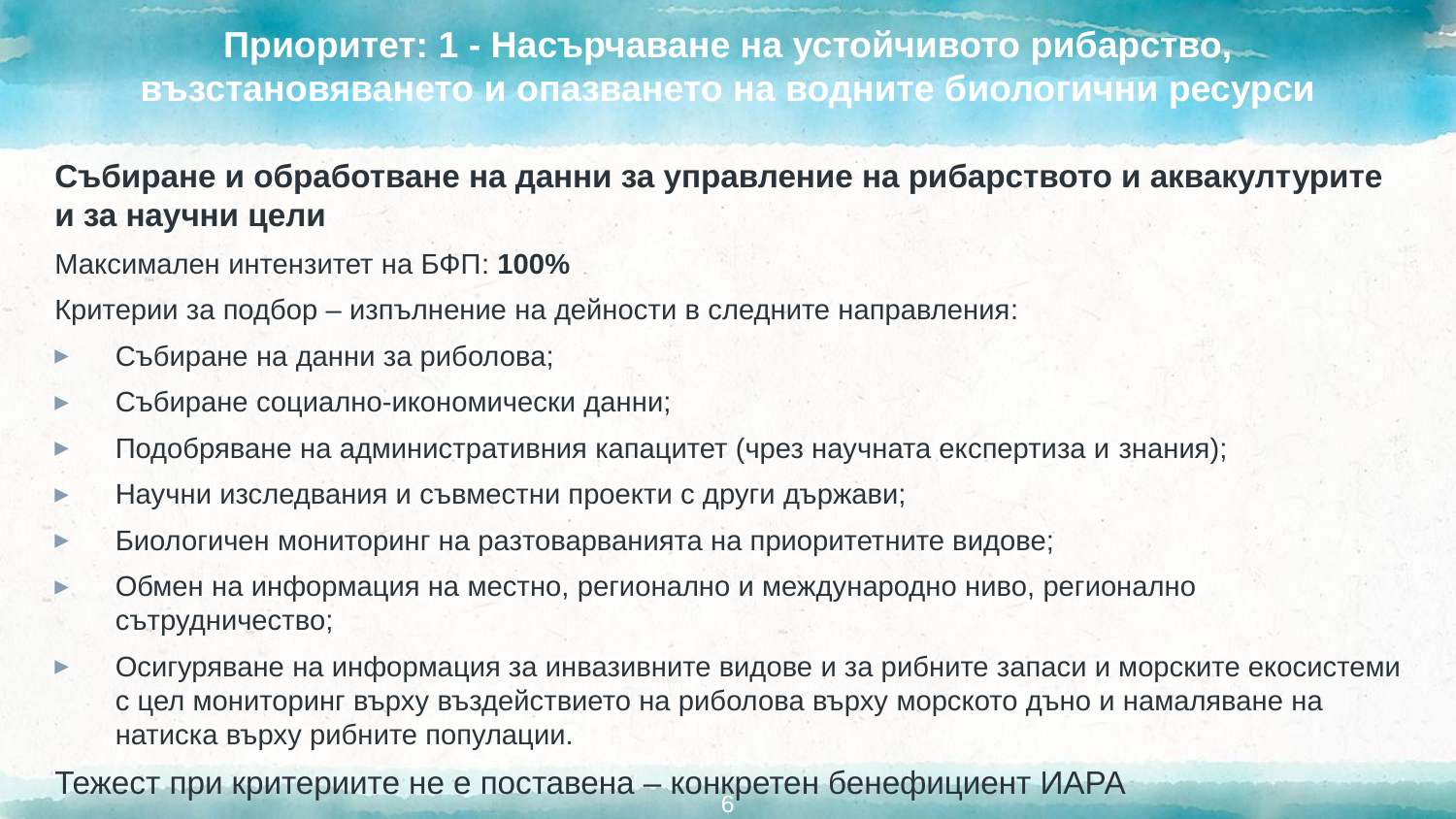

# Приоритет: 1 - Насърчаване на устойчивото рибарство, възстановяването и опазването на водните биологични ресурси
Събиране и обработване на данни за управление на рибарството и аквакултурите и за научни цели
Максимален интензитет на БФП: 100%
Критерии за подбор – изпълнение на дейности в следните направления:
Събиране на данни за риболова;
Събиране социално-икономически данни;
Подобряване на административния капацитет (чрез научната експертиза и знания);
Научни изследвания и съвместни проекти с други държави;
Биологичен мониторинг на разтоварванията на приоритетните видове;
Обмен на информация на местно, регионално и международно ниво, регионално сътрудничество;
Осигуряване на информация за инвазивните видове и за рибните запаси и морските екосистеми с цел мониторинг върху въздействието на риболова върху морското дъно и намаляване на натиска върху рибните популации.
Тежест при критериите не е поставена – конкретен бенефициент ИАРА
6